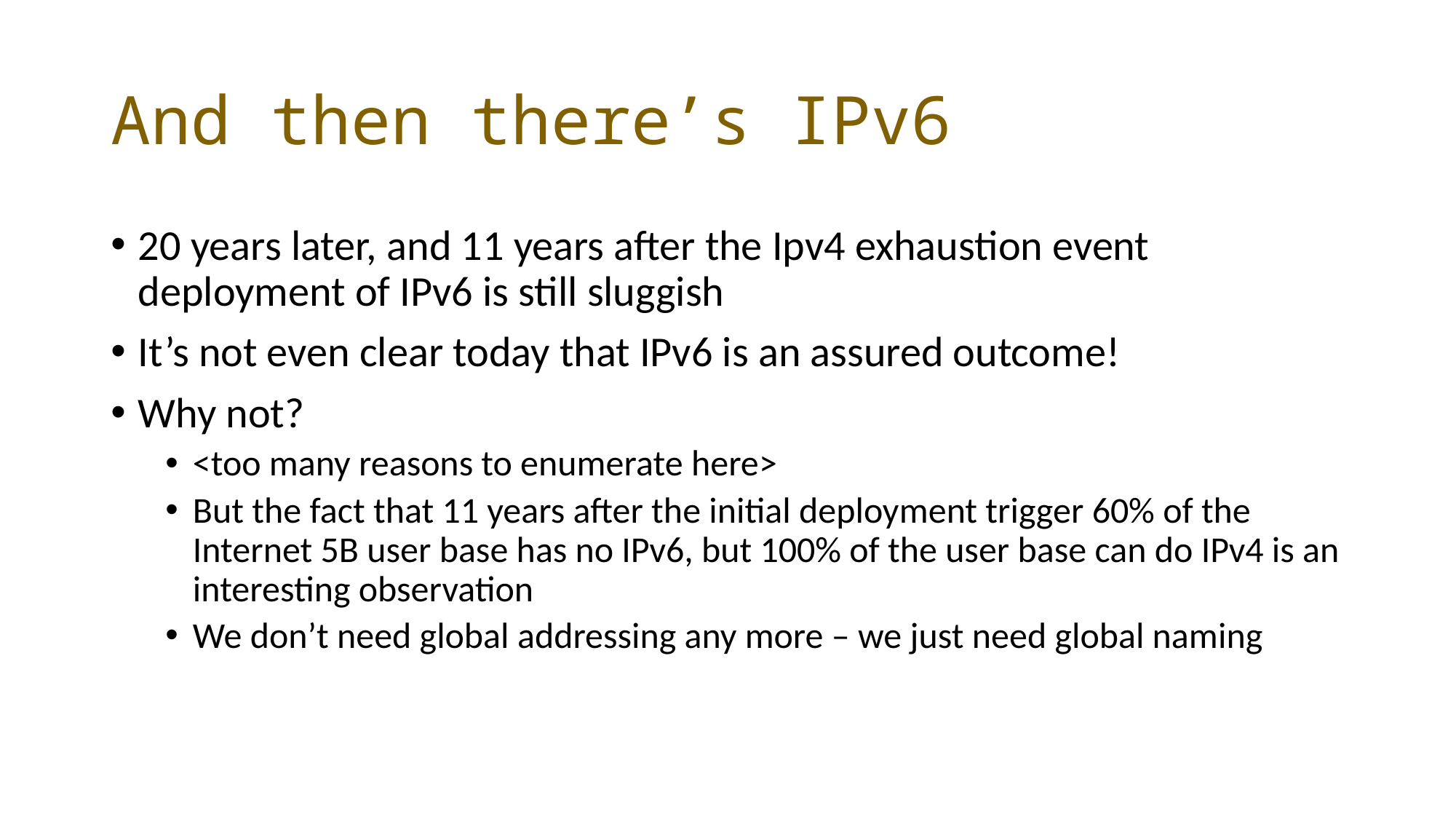

# And then there’s IPv6
20 years later, and 11 years after the Ipv4 exhaustion event deployment of IPv6 is still sluggish
It’s not even clear today that IPv6 is an assured outcome!
Why not?
<too many reasons to enumerate here>
But the fact that 11 years after the initial deployment trigger 60% of the Internet 5B user base has no IPv6, but 100% of the user base can do IPv4 is an interesting observation
We don’t need global addressing any more – we just need global naming